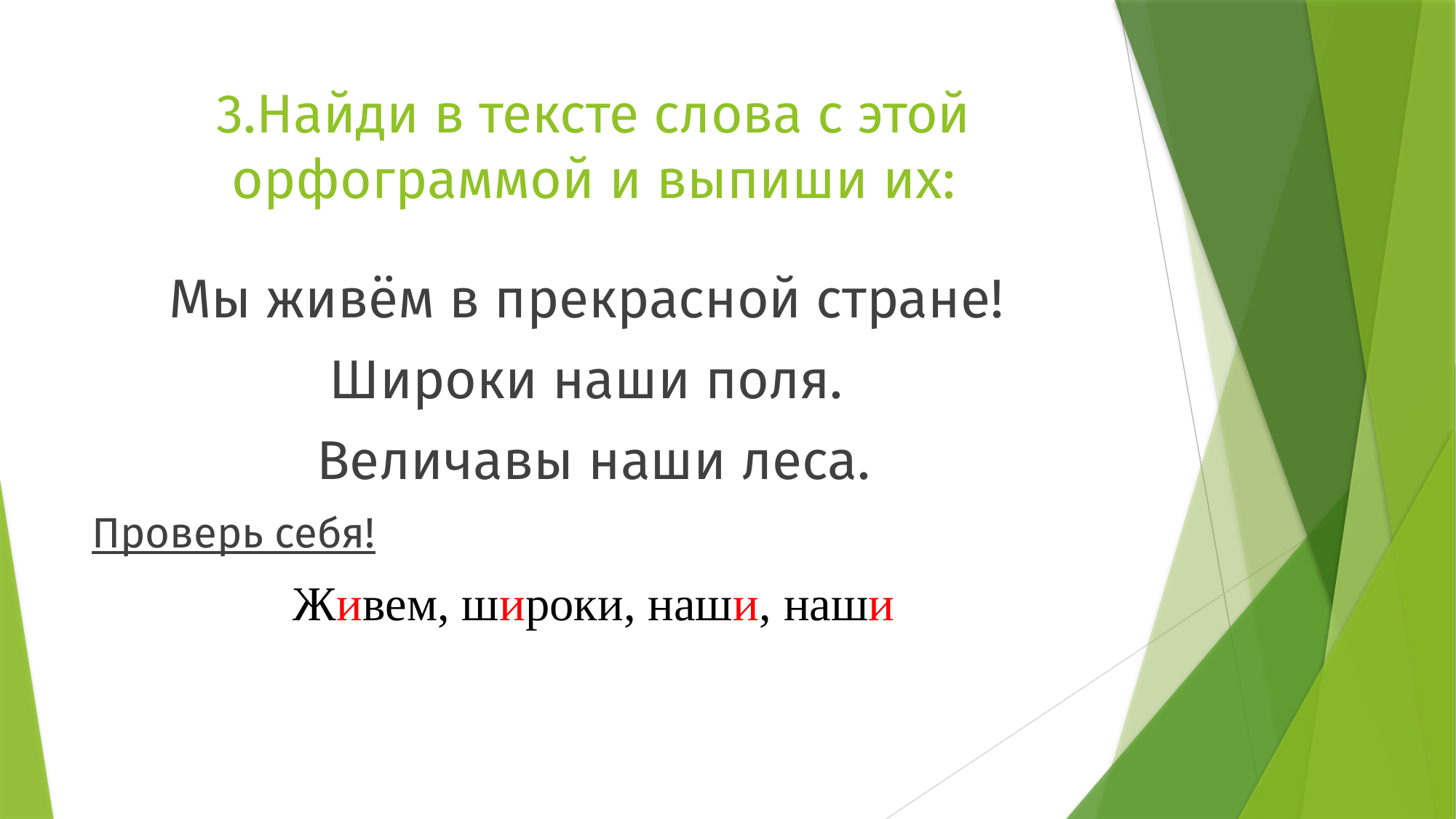

# 3.Найди в тексте слова с этой орфограммой и выпиши их:
Мы живём в прекрасной стране!
Широки наши поля.
Величавы наши леса.
Проверь себя!
Живем, широки, наши, наши